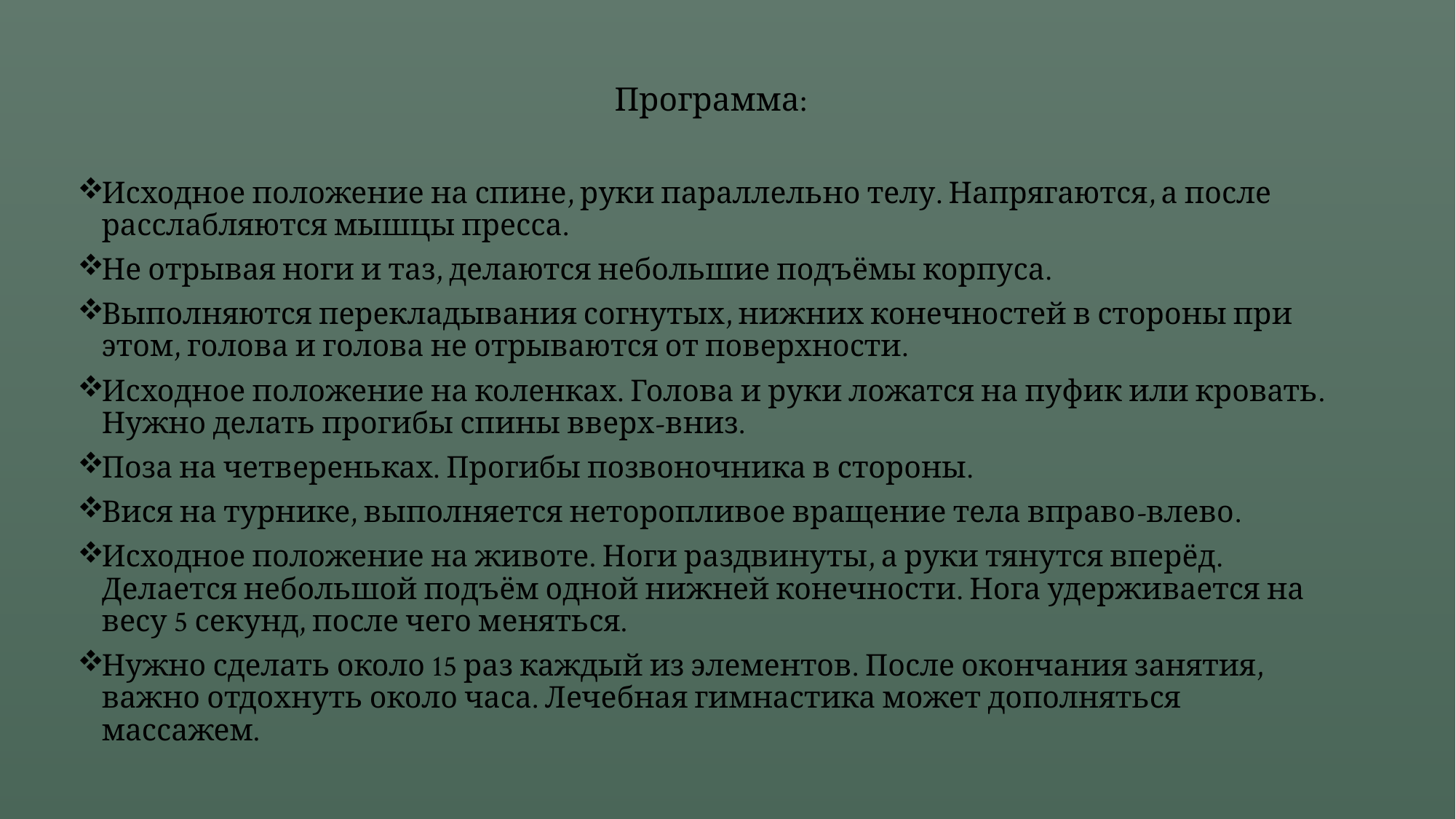

Программа:

Исходное положение на спине, руки параллельно телу. Напрягаются, а после расслабляются мышцы пресса.
Не отрывая ноги и таз, делаются небольшие подъёмы корпуса.
Выполняются перекладывания согнутых, нижних конечностей в стороны при этом, голова и голова не отрываются от поверхности.
Исходное положение на коленках. Голова и руки ложатся на пуфик или кровать. Нужно делать прогибы спины вверх-вниз.
Поза на четвереньках. Прогибы позвоночника в стороны.
Вися на турнике, выполняется неторопливое вращение тела вправо-влево.
Исходное положение на животе. Ноги раздвинуты, а руки тянутся вперёд. Делается небольшой подъём одной нижней конечности. Нога удерживается на весу 5 секунд, после чего меняться.
Нужно сделать около 15 раз каждый из элементов. После окончания занятия, важно отдохнуть около часа. Лечебная гимнастика может дополняться массажем.